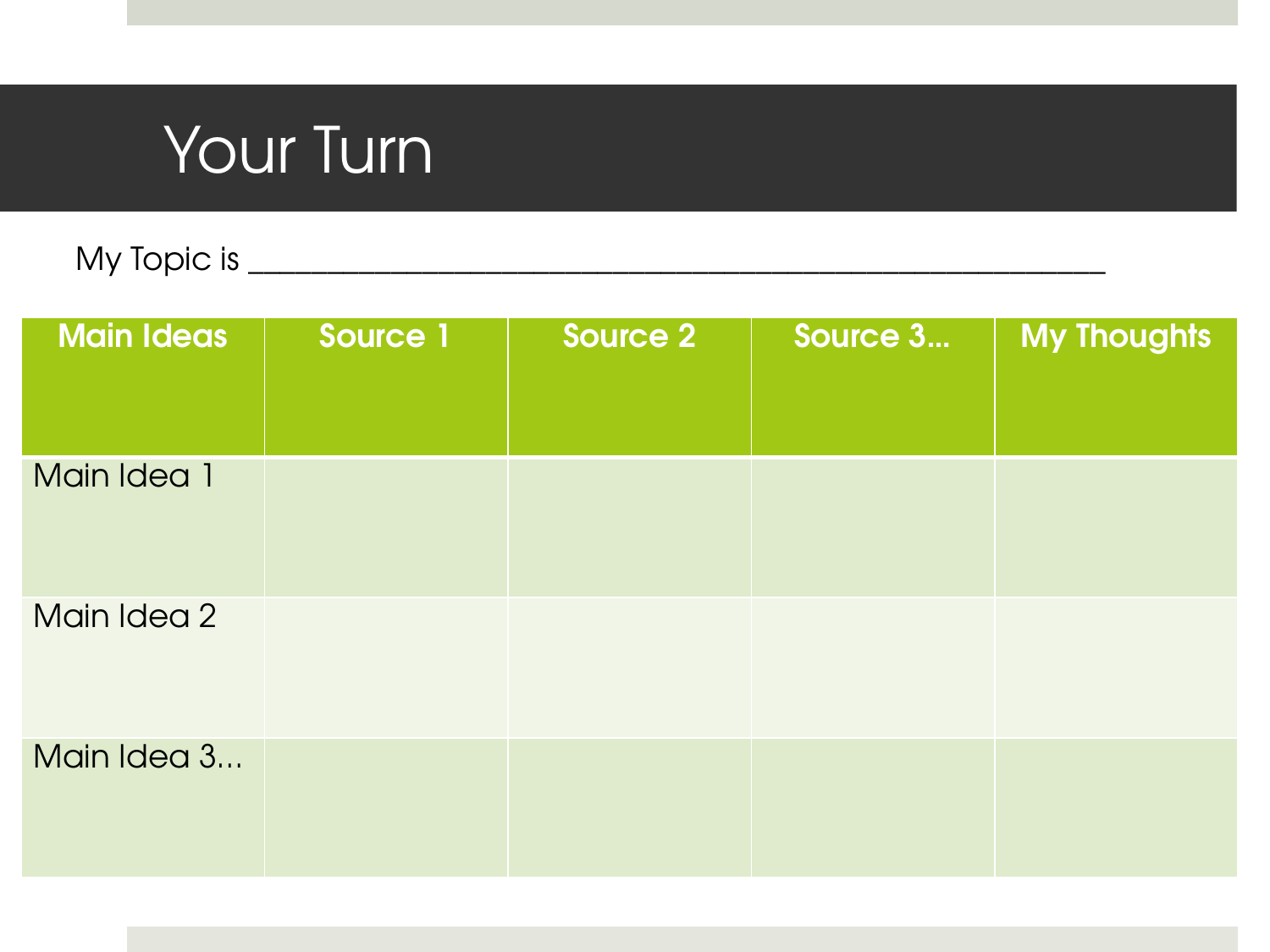

# Your Turn
My Topic is ______________________________________________________
| Main Ideas | Source 1 | Source 2 | Source 3… | My Thoughts |
| --- | --- | --- | --- | --- |
| Main Idea 1 |  |  |  |  |
| Main Idea 2 |  |  |  |  |
| Main Idea 3… |  |  |  |  |